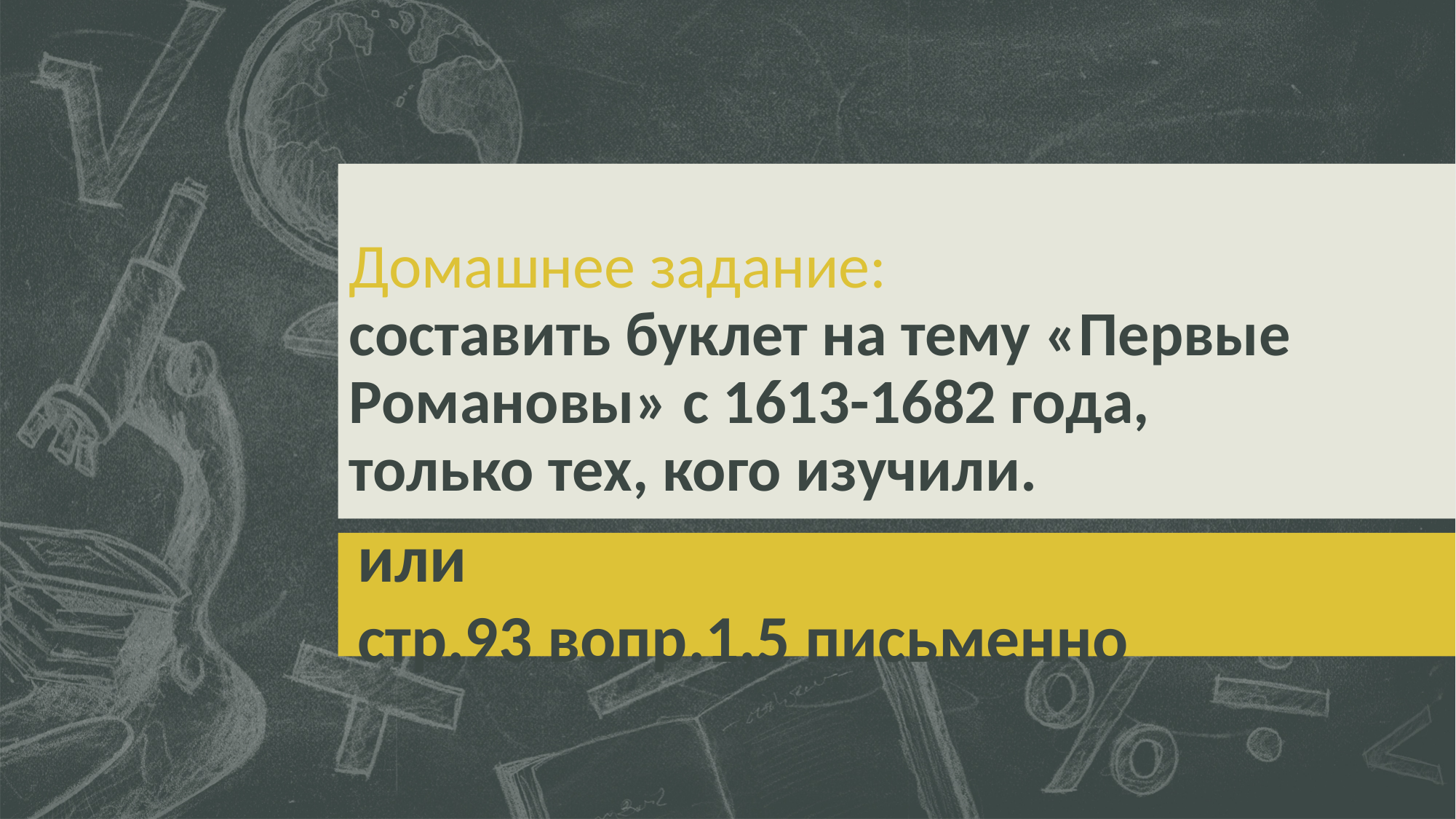

# Домашнее задание: составить буклет на тему «Первые Романовы» с 1613-1682 года, только тех, кого изучили.
или
стр.93 вопр.1,5 письменно